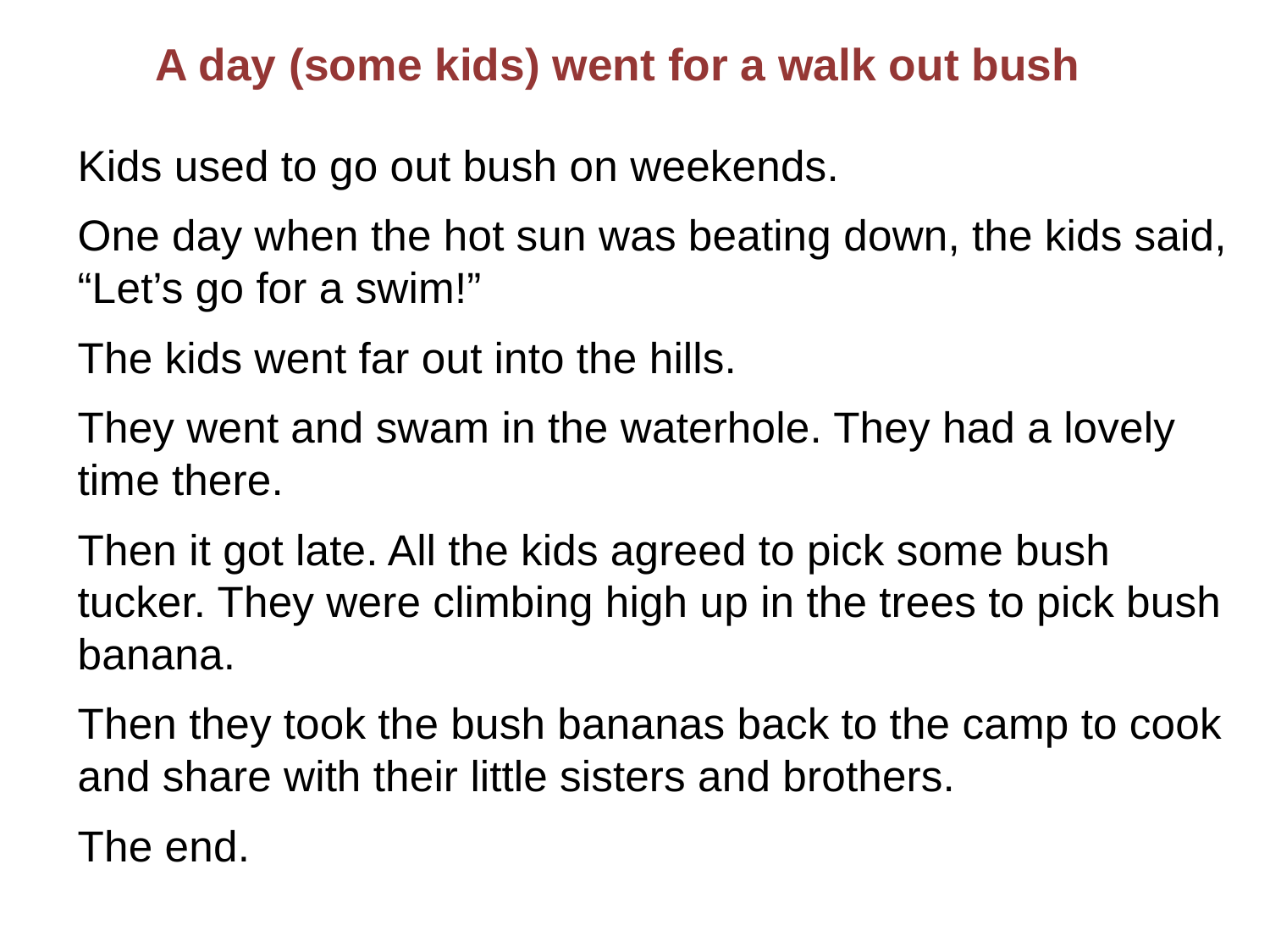

# A day (some kids) went for a walk out bush
Kids used to go out bush on weekends.
One day when the hot sun was beating down, the kids said, “Let’s go for a swim!”
The kids went far out into the hills.
They went and swam in the waterhole. They had a lovely time there.
Then it got late. All the kids agreed to pick some bush tucker. They were climbing high up in the trees to pick bush banana.
Then they took the bush bananas back to the camp to cook and share with their little sisters and brothers.
The end.